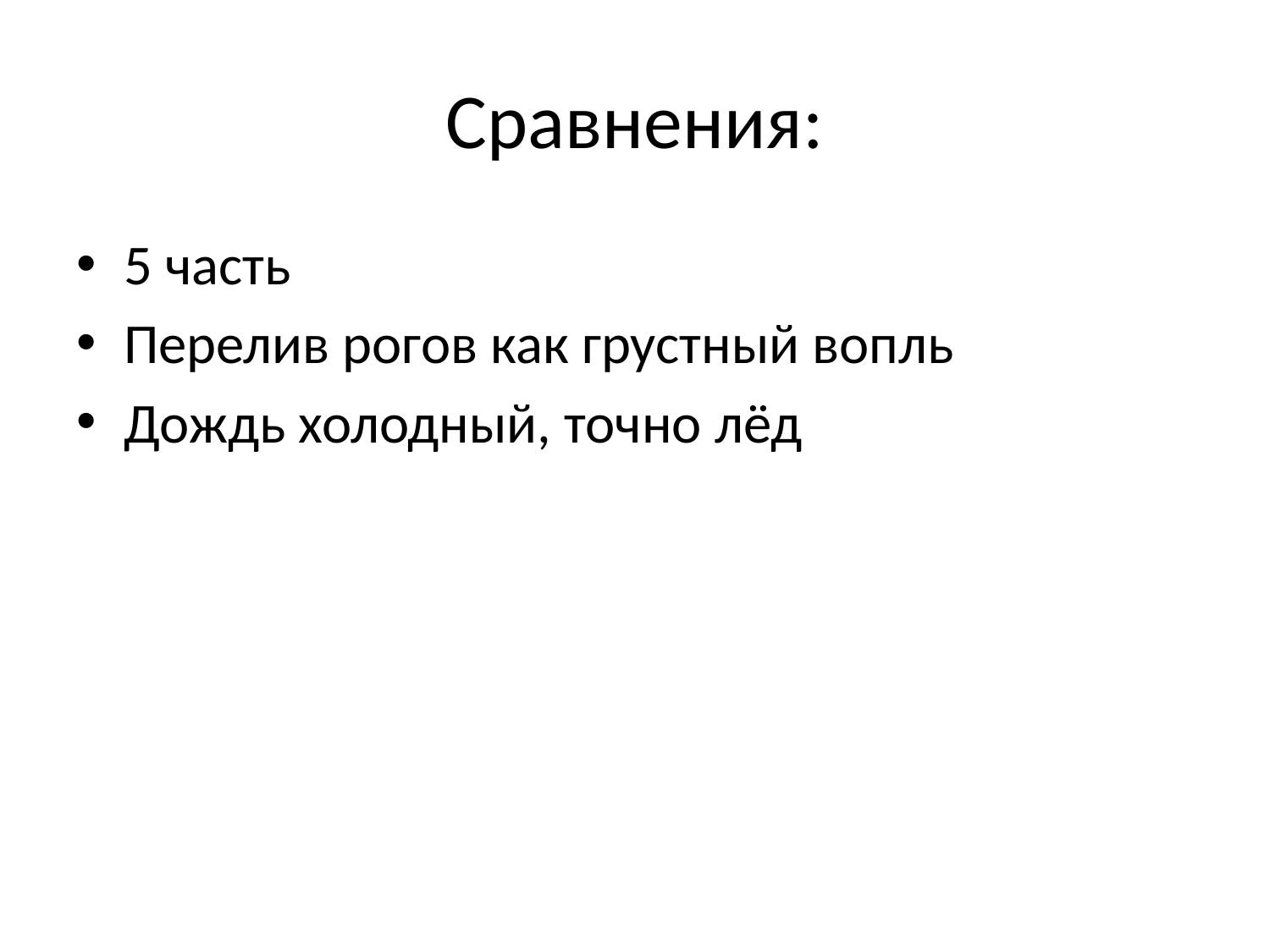

# Сравнения:
5 часть
Перелив рогов как грустный вопль
Дождь холодный, точно лёд